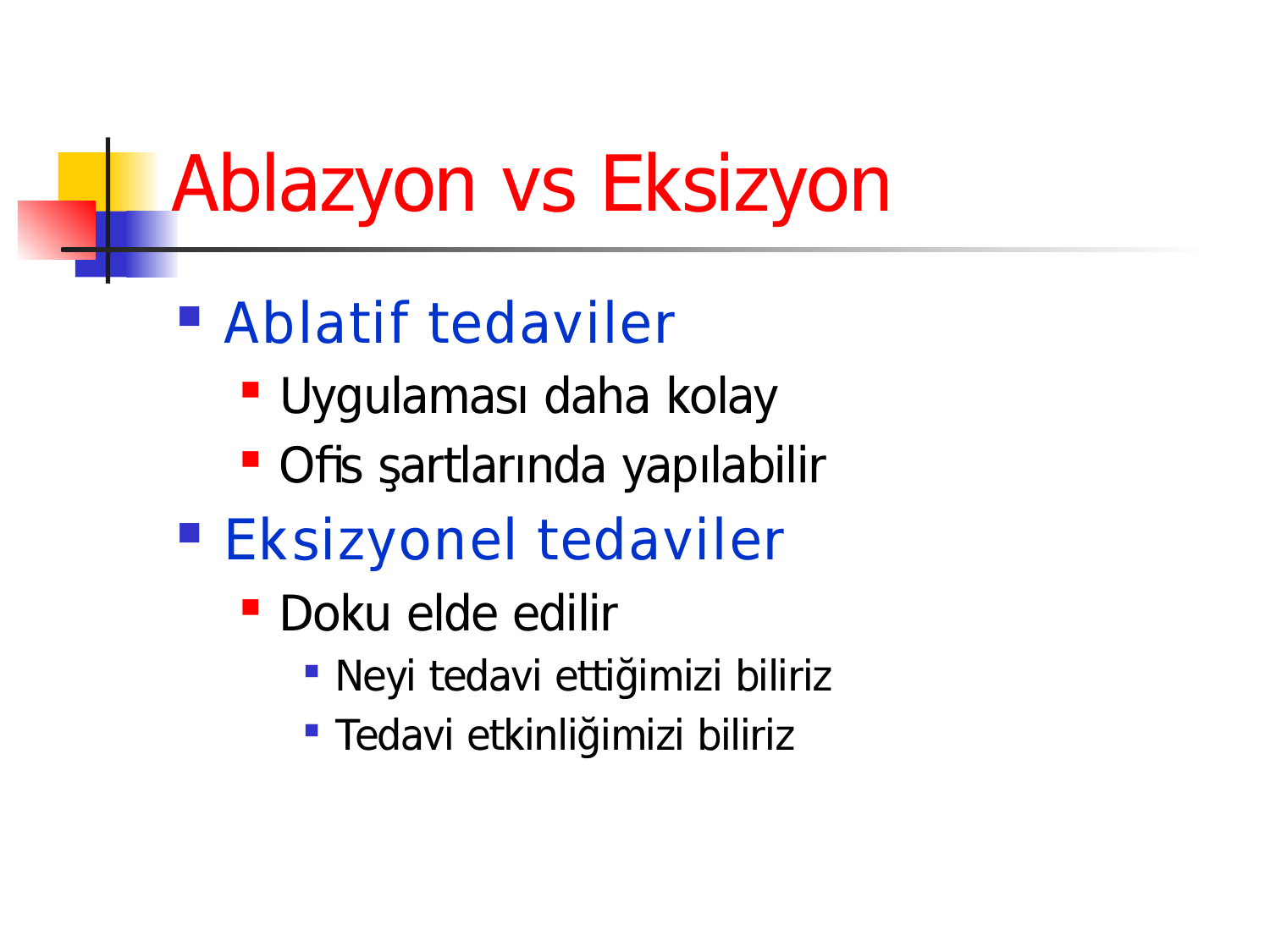

# Ablazyon vs Eksizyon
Ablatif tedaviler
Uygulaması daha kolay
Ofis şartlarında yapılabilir
Eksizyonel tedaviler
Doku elde edilir
Neyi tedavi ettiğimizi biliriz
Tedavi etkinliğimizi biliriz